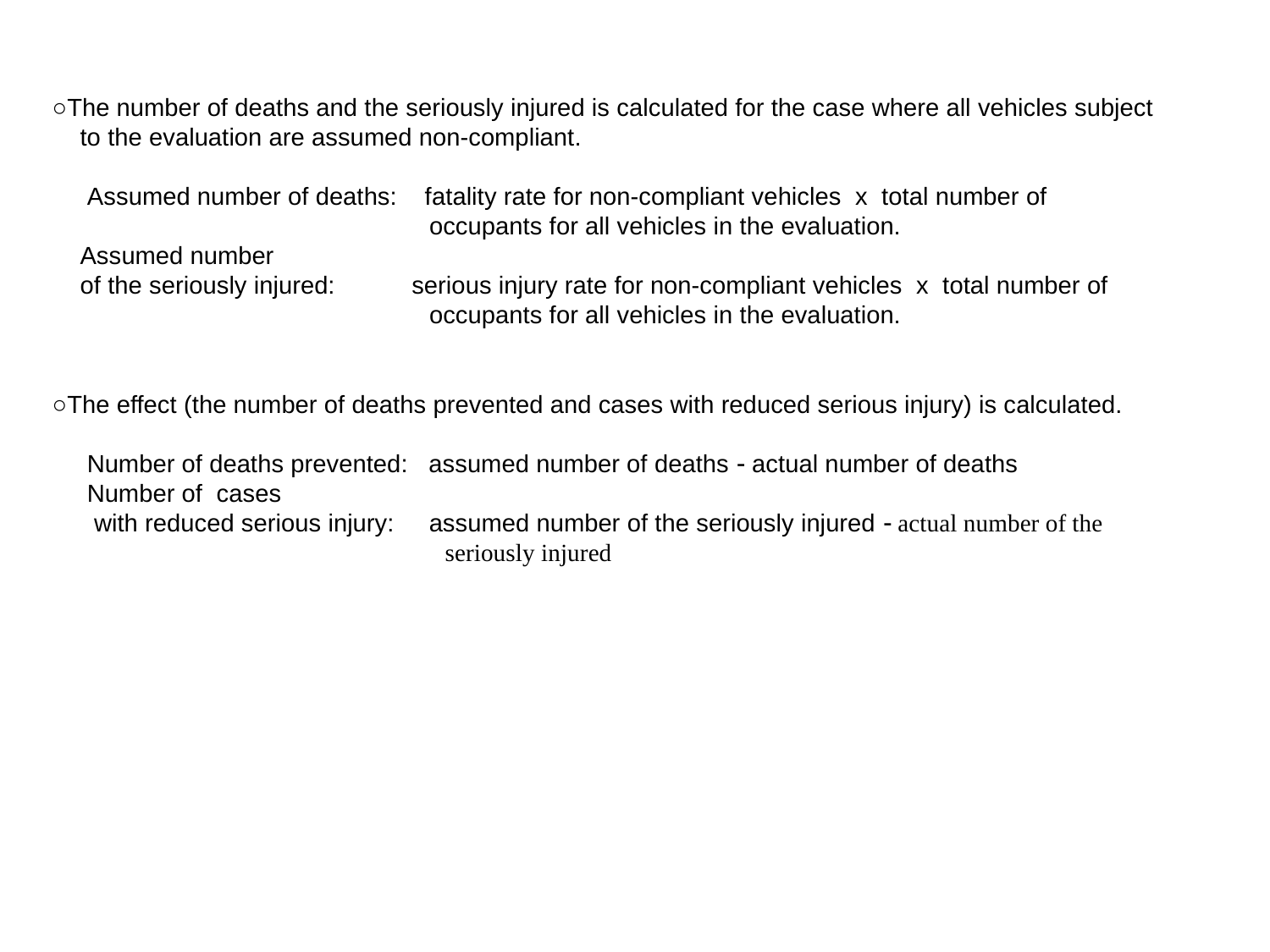

○The number of deaths and the seriously injured is calculated for the case where all vehicles subject
    to the evaluation are assumed non-compliant.

     Assumed number of deaths:    fatality rate for non-compliant vehicles  x  total number of
                                                      occupants for all vehicles in the evaluation.
    Assumed number
    of the seriously injured:           serious injury rate for non-compliant vehicles  x  total number of
                                                      occupants for all vehicles in the evaluation.
○The effect (the number of deaths prevented and cases with reduced serious injury) is calculated.

     Number of deaths prevented:   assumed number of deaths − actual number of deaths
     Number of  cases
      with reduced serious injury:     assumed number of the seriously injured − actual number of the
                                                                seriously injured